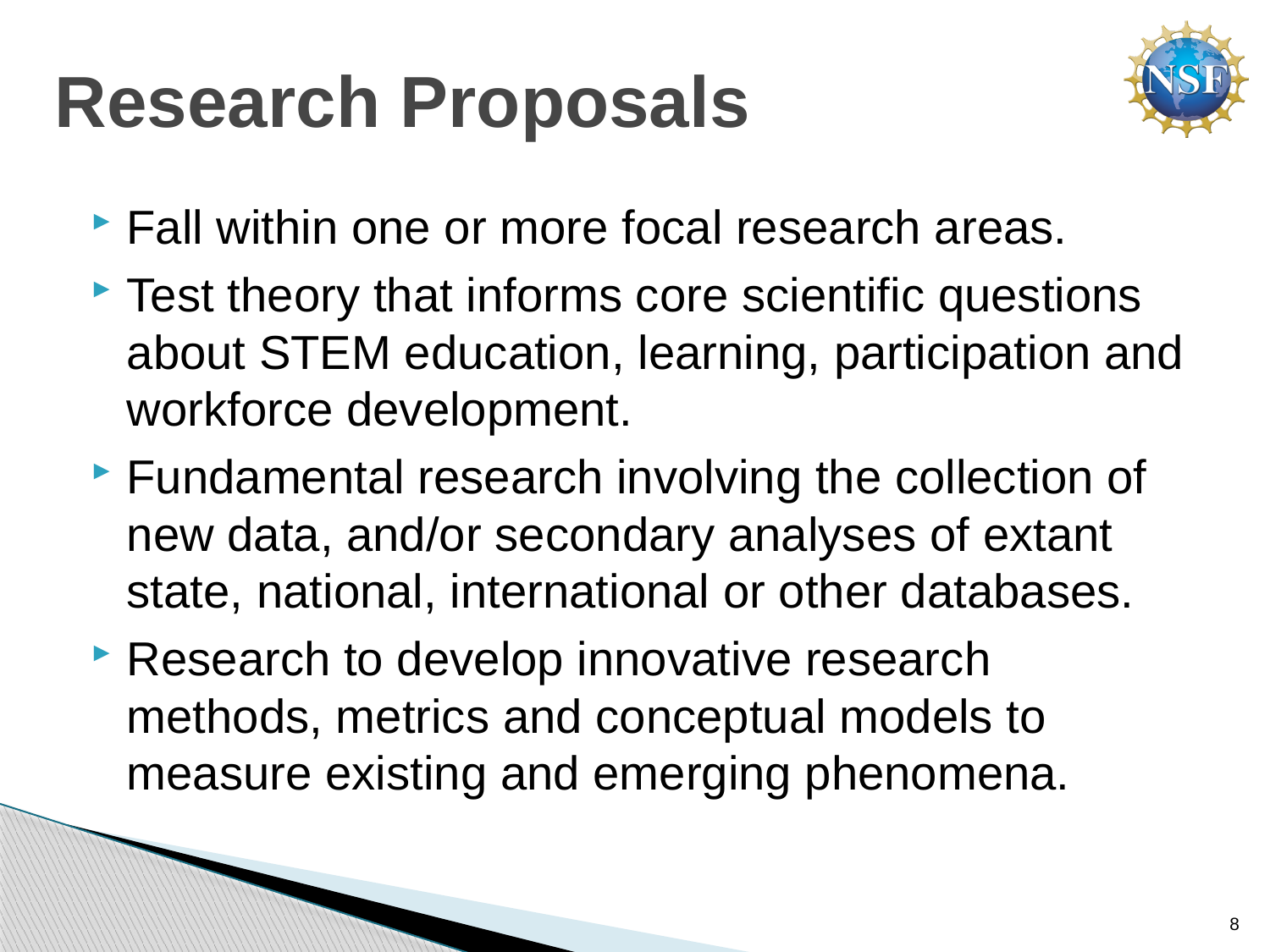

# Research Proposals
Fall within one or more focal research areas.
Test theory that informs core scientific questions about STEM education, learning, participation and workforce development.
Fundamental research involving the collection of new data, and/or secondary analyses of extant state, national, international or other databases.
Research to develop innovative research methods, metrics and conceptual models to measure existing and emerging phenomena.
8